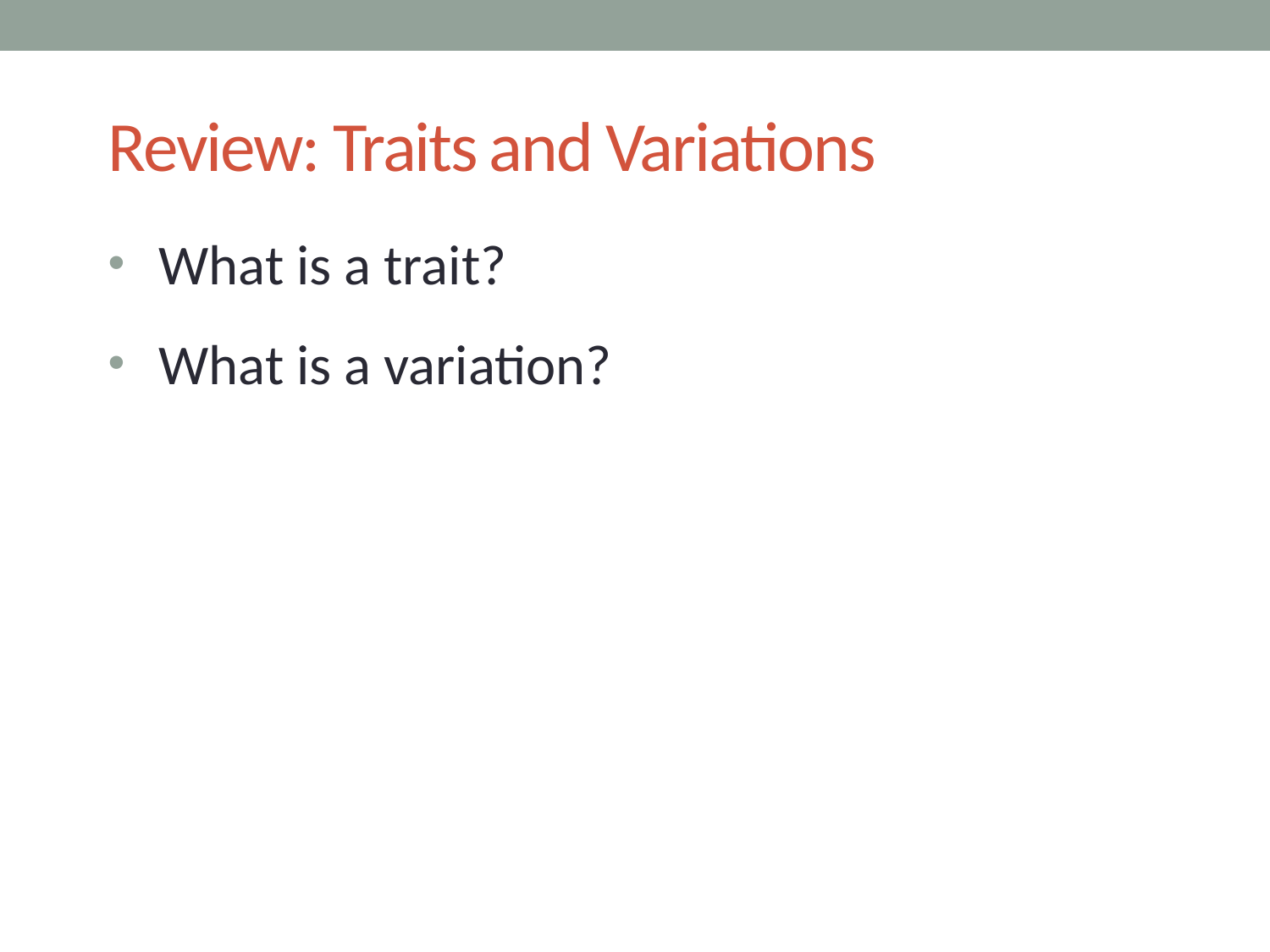

# Review: Traits	and Variations
What is a trait?
What is a variation?